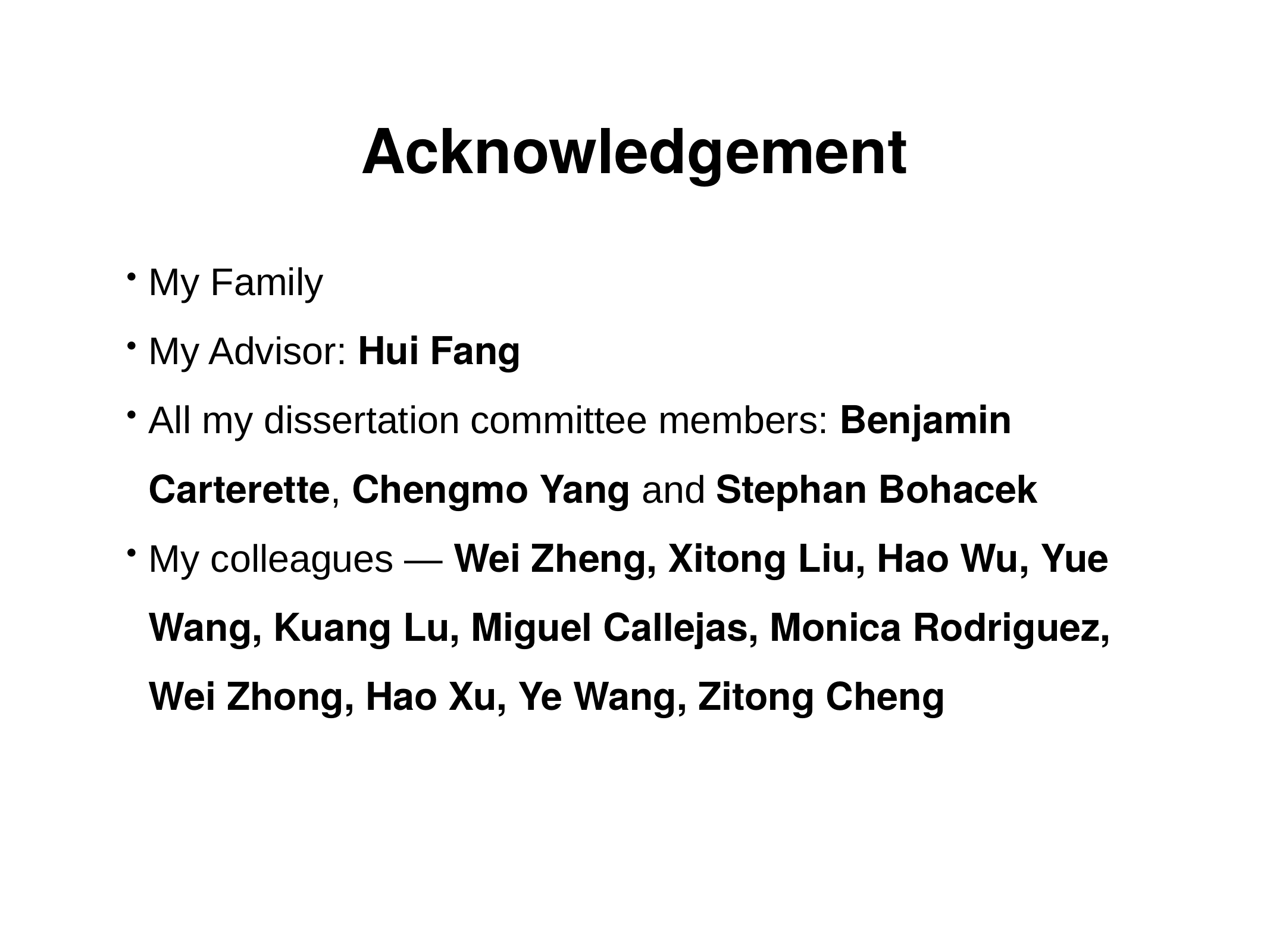

# Acknowledgement
My Family
My Advisor: Hui Fang
All my dissertation committee members: Benjamin Carterette, Chengmo Yang and Stephan Bohacek
My colleagues — Wei Zheng, Xitong Liu, Hao Wu, Yue Wang, Kuang Lu, Miguel Callejas, Monica Rodriguez, Wei Zhong, Hao Xu, Ye Wang, Zitong Cheng
202